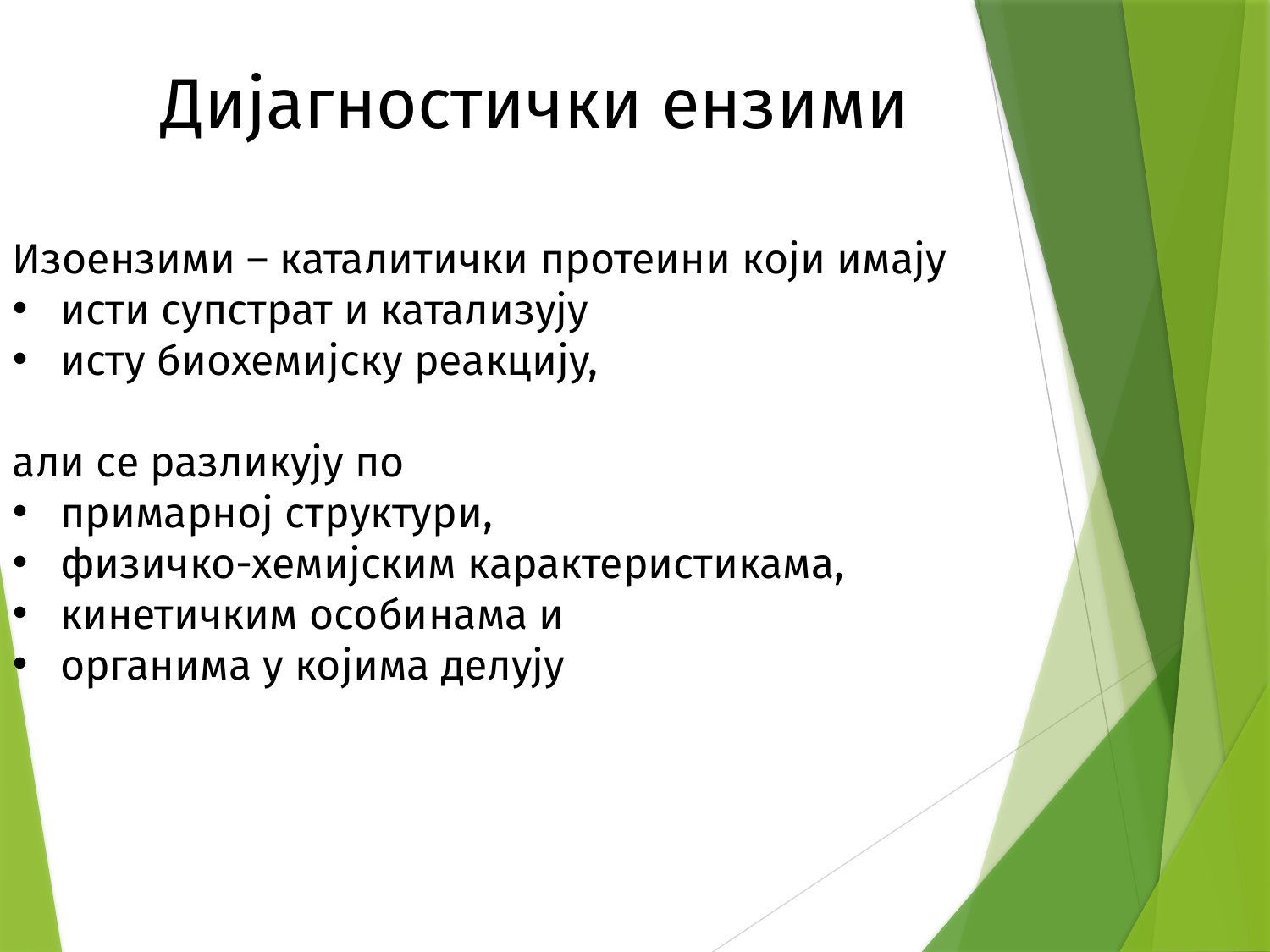

Дијагностички ензими

Изоензими – каталитички протеини који имају
исти супстрат и катализују
исту биохемијску реакцију,

али се разликују по
примарној структури,
физичко-хемијским карактеристикама,
кинетичким особинама и
органима у којима делују